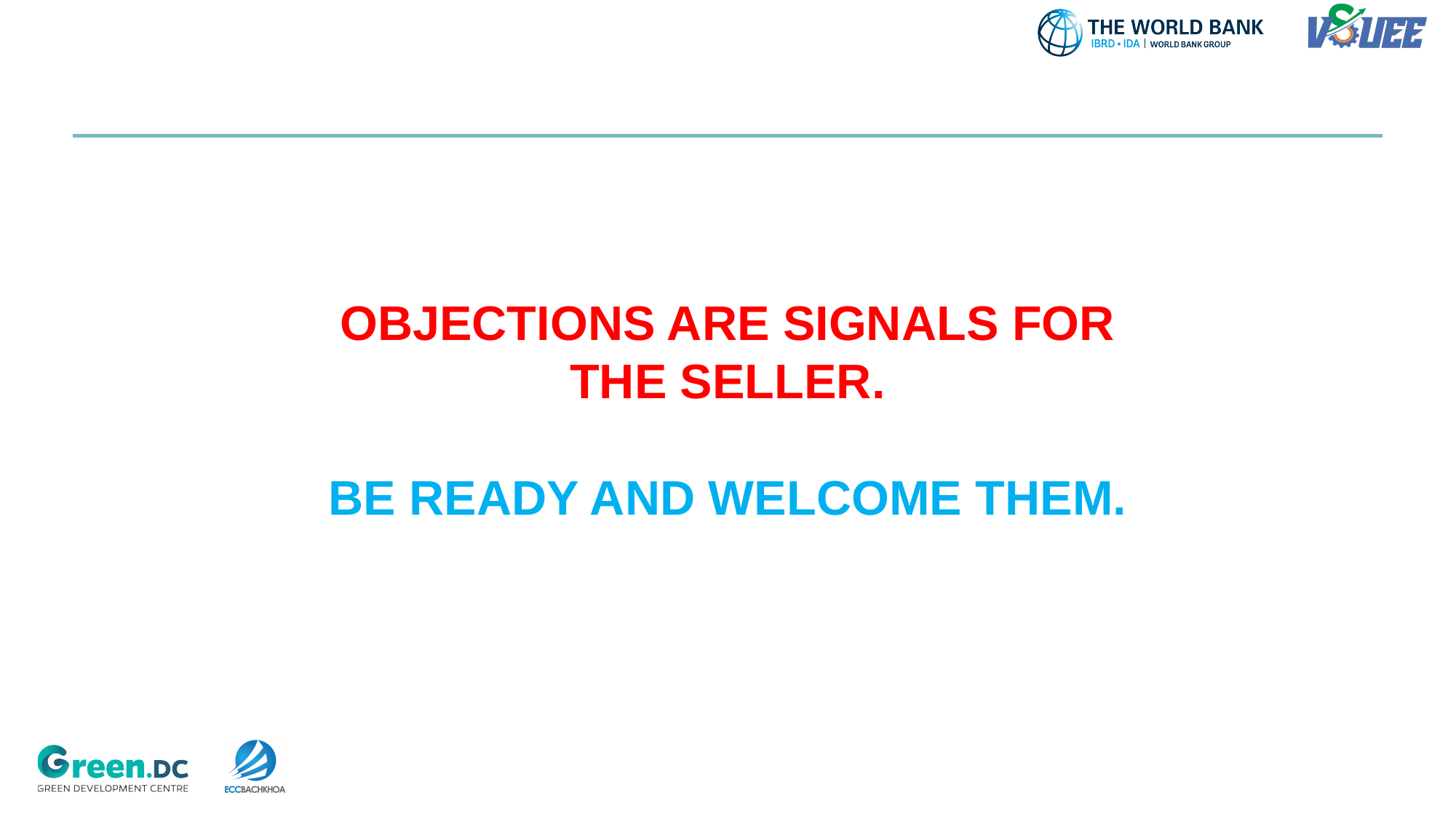

OBJECTIONS ARE SIGNALS FOR THE SELLER.

BE READY AND WELCOME THEM.